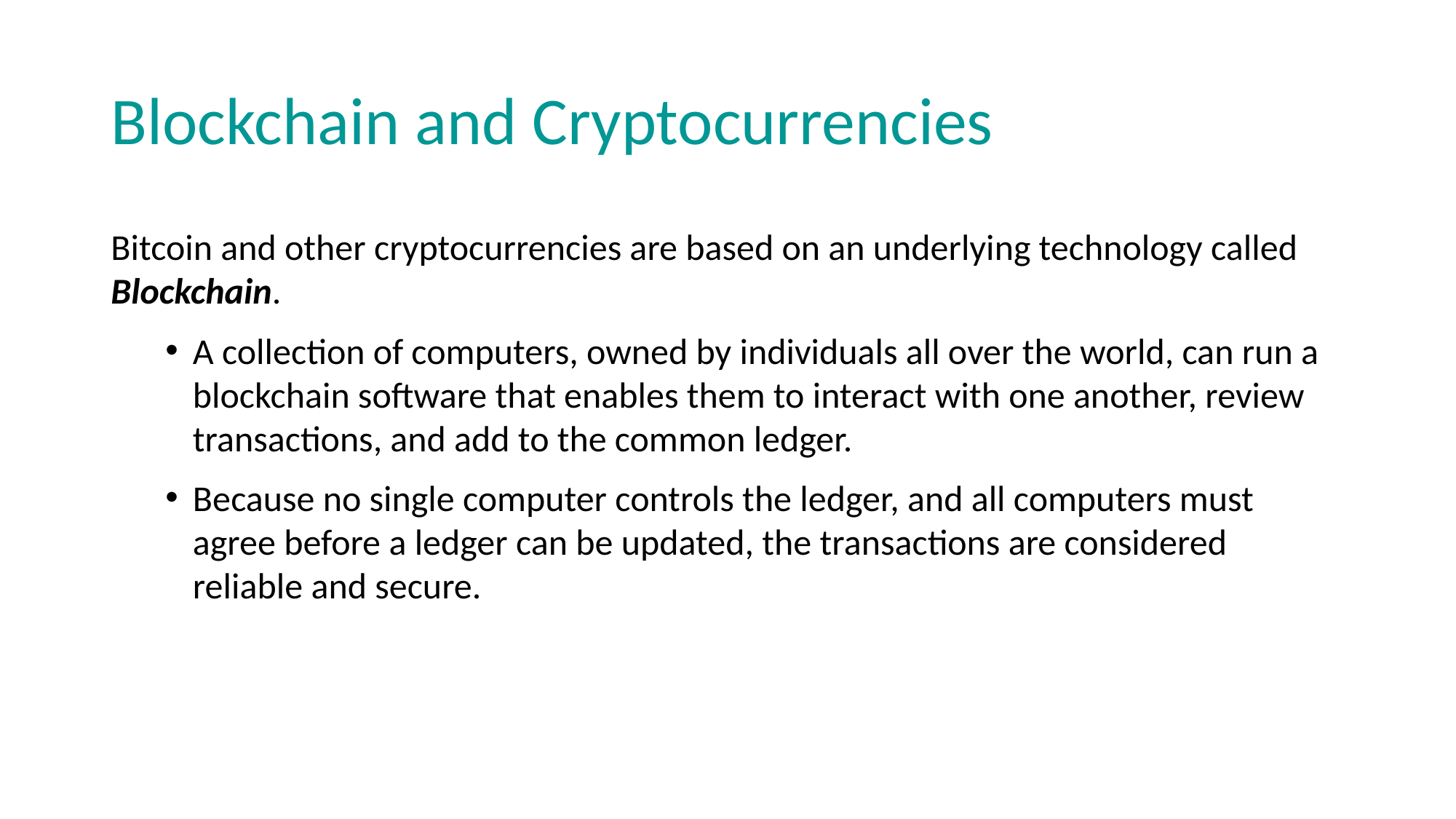

# Blockchain and Cryptocurrencies
Bitcoin and other cryptocurrencies are based on an underlying technology called Blockchain.
A collection of computers, owned by individuals all over the world, can run a blockchain software that enables them to interact with one another, review transactions, and add to the common ledger.
Because no single computer controls the ledger, and all computers must agree before a ledger can be updated, the transactions are considered reliable and secure.